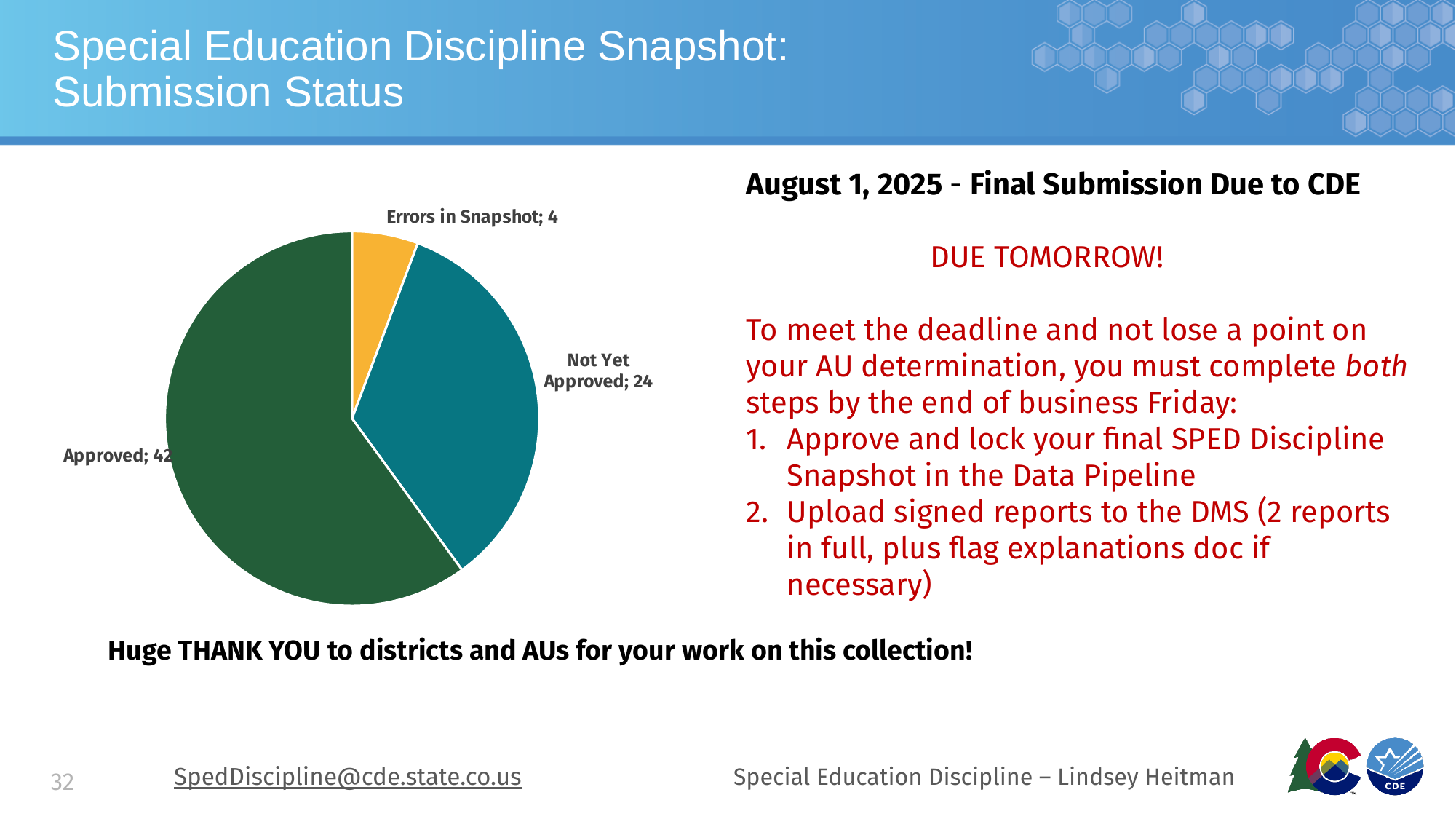

# Special Education Discipline Snapshot: Submission Status
August 1, 2025 - Final Submission Due to CDE

                       DUE TOMORROW!

To meet the deadline and not lose a point on your AU determination, you must complete both steps by the end of business Friday:
Approve and lock your final SPED Discipline Snapshot in the Data Pipeline
Upload signed reports to the DMS (2 reports in full, plus flag explanations doc if necessary)

### Chart

| Category | LEA Count |
|---|---|
| Errors in Snapshot | 4.0 |
| Not Yet Approved | 24.0 |
| Approved | 42.0 |
Huge THANK YOU to districts and AUs for your work on this collection!
SpedDiscipline@cde.state.co.us

Special Education Discipline – Lindsey Heitman
32